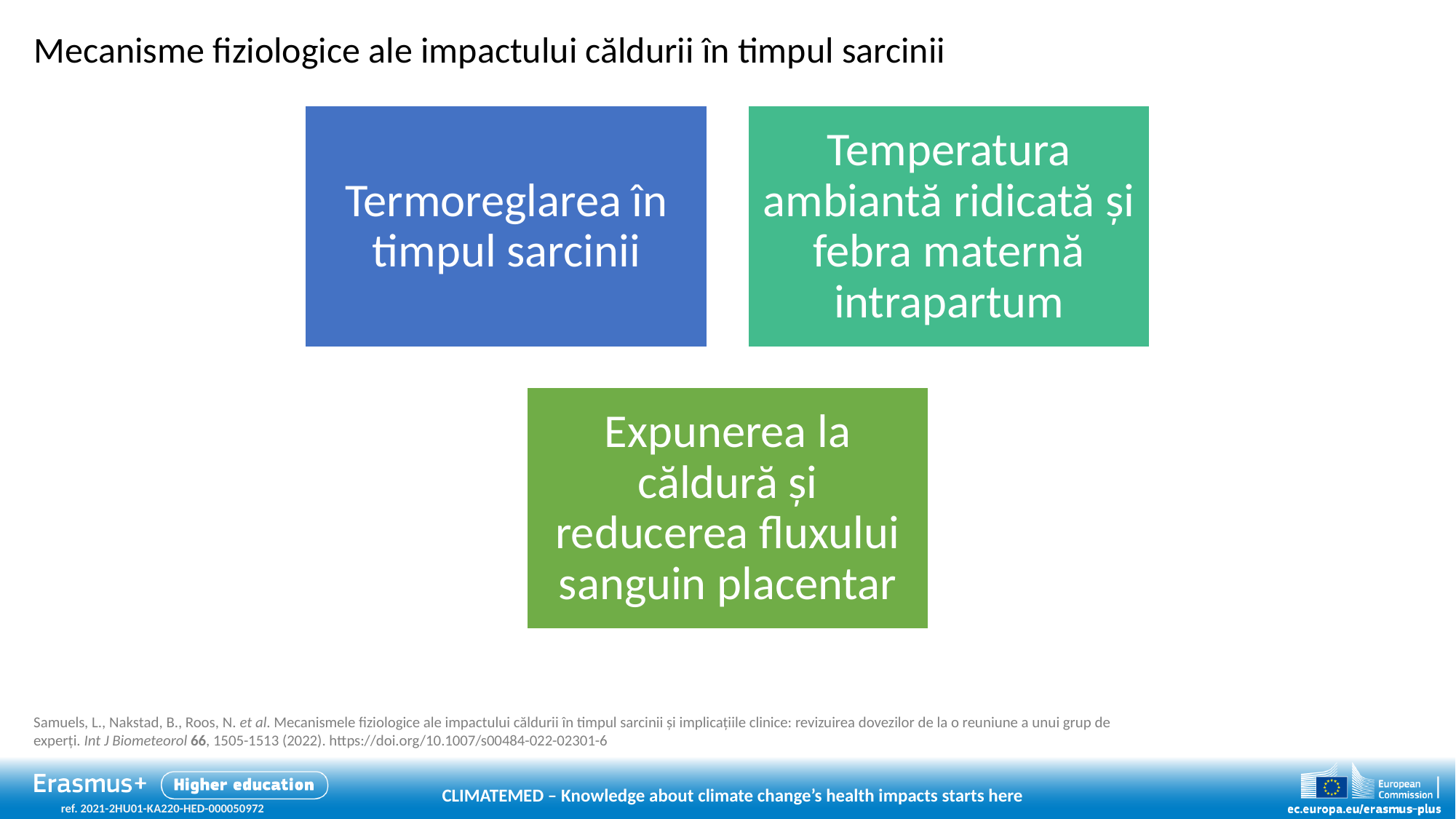

# Mecanisme fiziologice ale impactului căldurii în timpul sarcinii
Termoreglarea în timpul sarcinii
Temperatura ambiantă ridicată și febra maternă intrapartum
Expunerea la căldură și reducerea fluxului sanguin placentar
Samuels, L., Nakstad, B., Roos, N. et al. Mecanismele fiziologice ale impactului căldurii în timpul sarcinii și implicațiile clinice: revizuirea dovezilor de la o reuniune a unui grup de experți. Int J Biometeorol 66, 1505-1513 (2022). https://doi.org/10.1007/s00484-022-02301-6